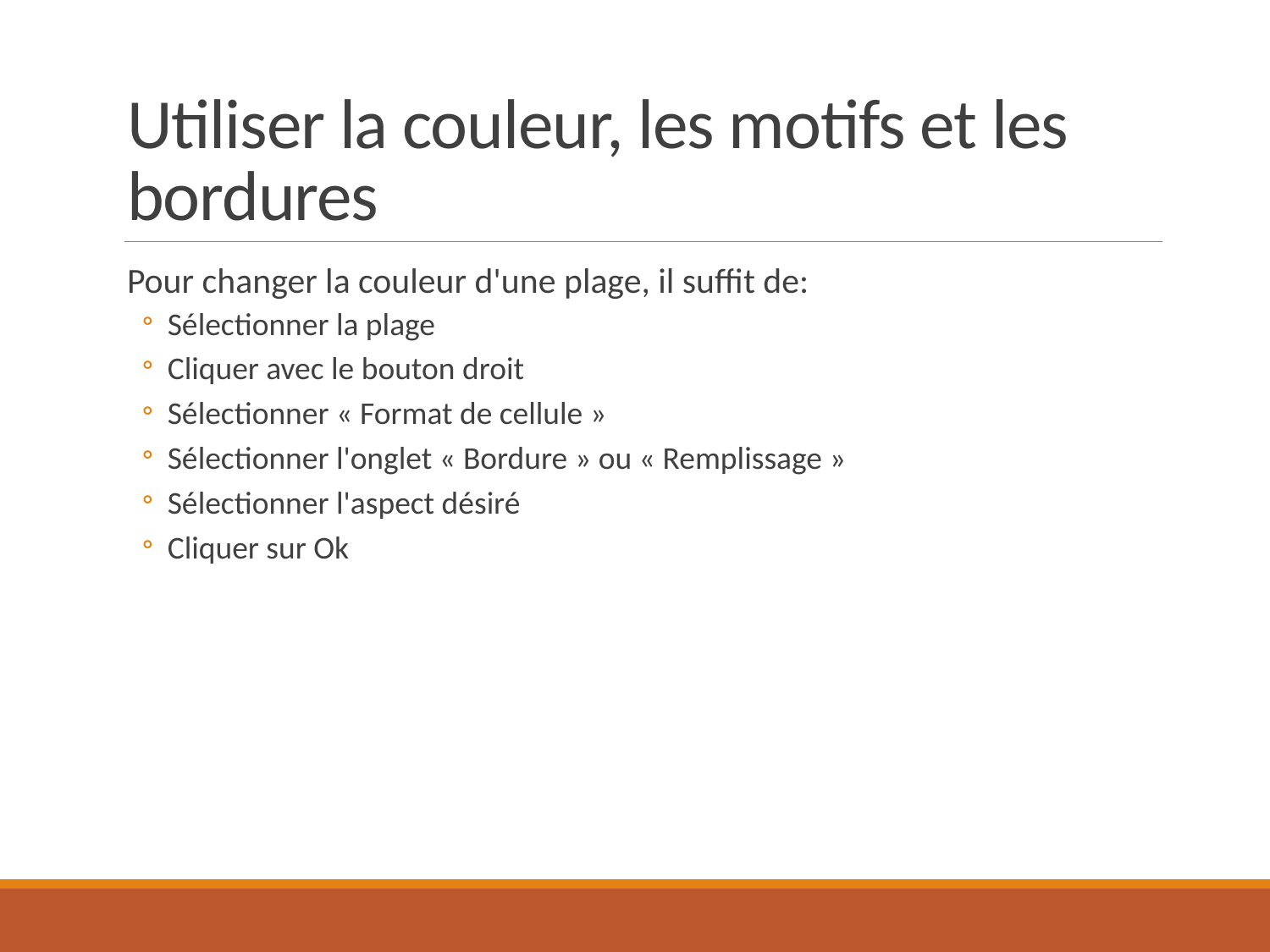

# Utiliser la couleur, les motifs et les bordures
Pour changer la couleur d'une plage, il suffit de:
Sélectionner la plage
Cliquer avec le bouton droit
Sélectionner « Format de cellule »
Sélectionner l'onglet « Bordure » ou « Remplissage »
Sélectionner l'aspect désiré
Cliquer sur Ok